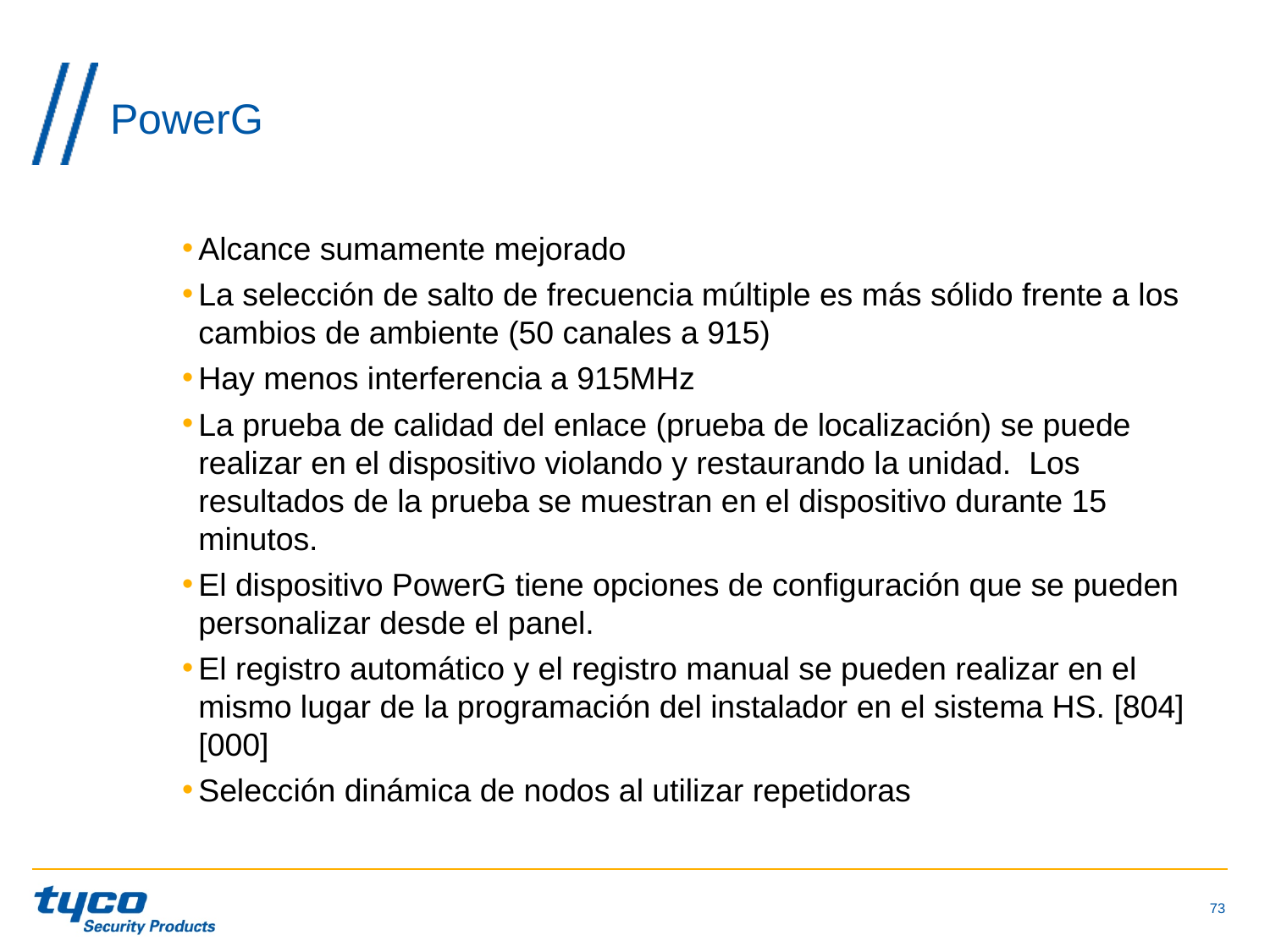

# PowerG
Alcance sumamente mejorado
La selección de salto de frecuencia múltiple es más sólido frente a los cambios de ambiente (50 canales a 915)
Hay menos interferencia a 915MHz
La prueba de calidad del enlace (prueba de localización) se puede realizar en el dispositivo violando y restaurando la unidad.  Los resultados de la prueba se muestran en el dispositivo durante 15 minutos.
El dispositivo PowerG tiene opciones de configuración que se pueden personalizar desde el panel.
El registro automático y el registro manual se pueden realizar en el mismo lugar de la programación del instalador en el sistema HS. [804][000]
Selección dinámica de nodos al utilizar repetidoras

73